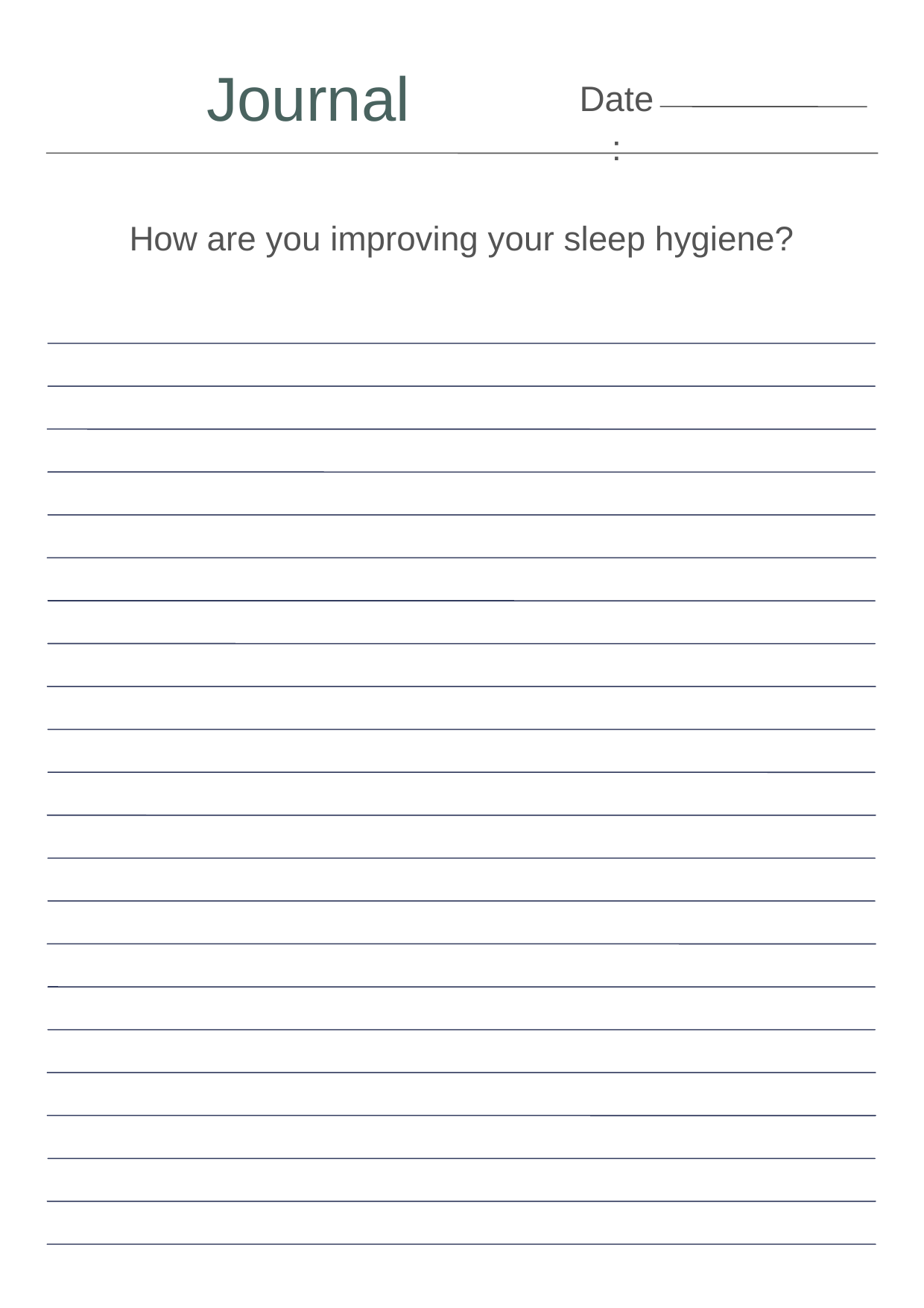

Journal
Date:

How are you improving your sleep hygiene?